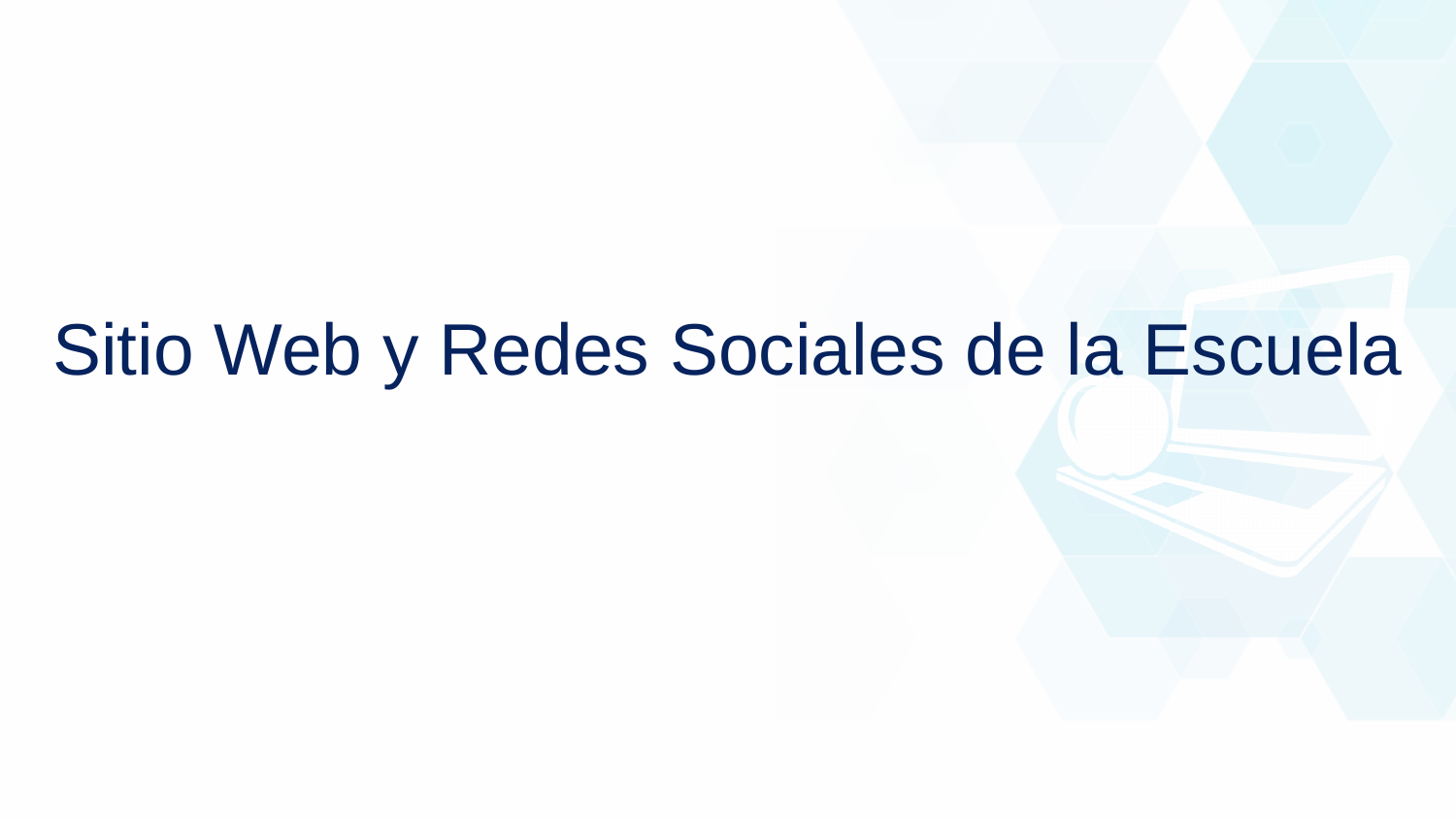

Sitio Web y Redes Sociales de la Escuela